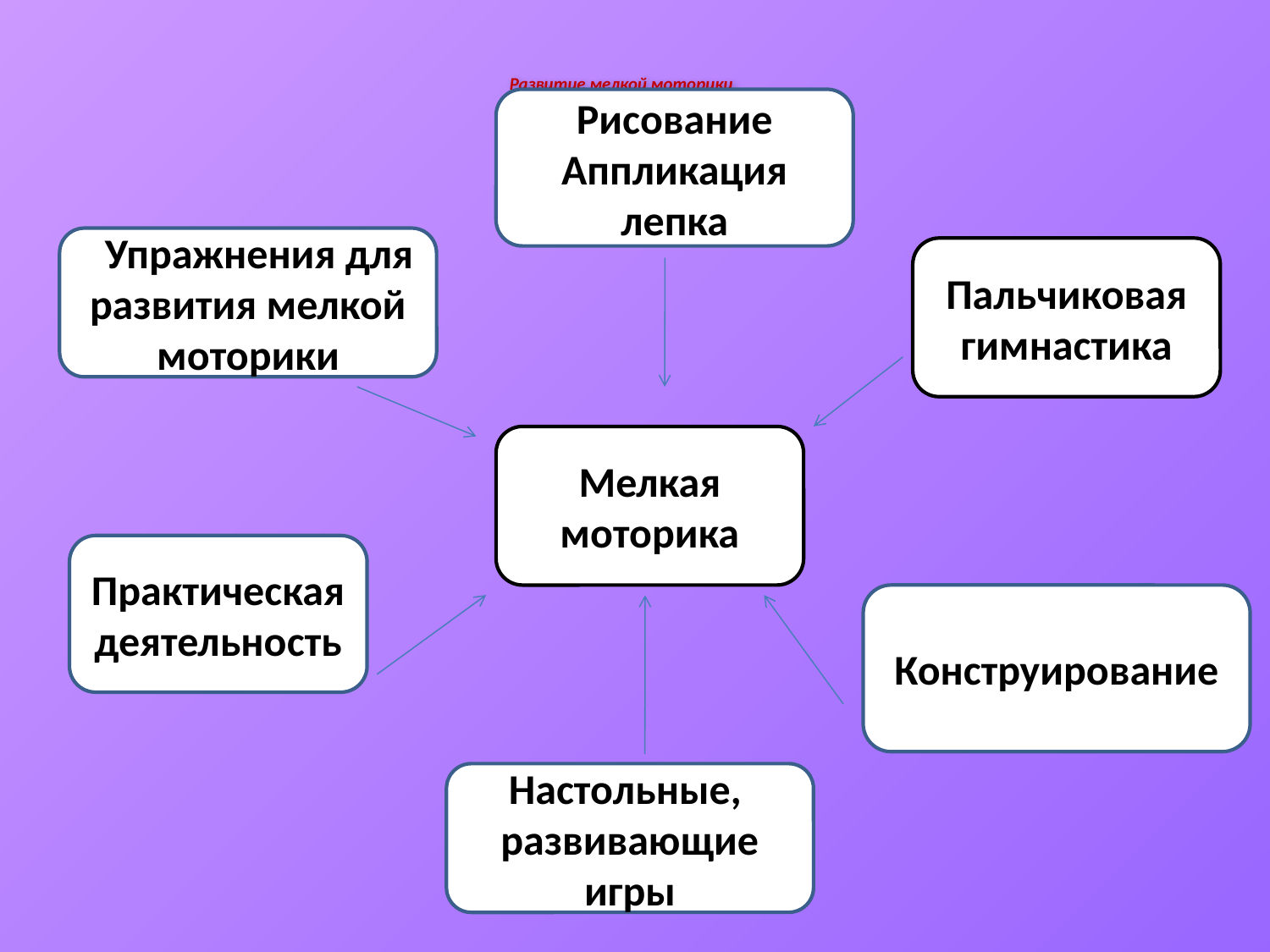

# Развитие мелкой моторики
Рисование
Аппликация
лепка
я Упражнения для развития мелкой моторики
Пальчиковая гимнастика
Мелкая моторика
Практическая деятельность
Конструирование
Настольные,
развивающие игры